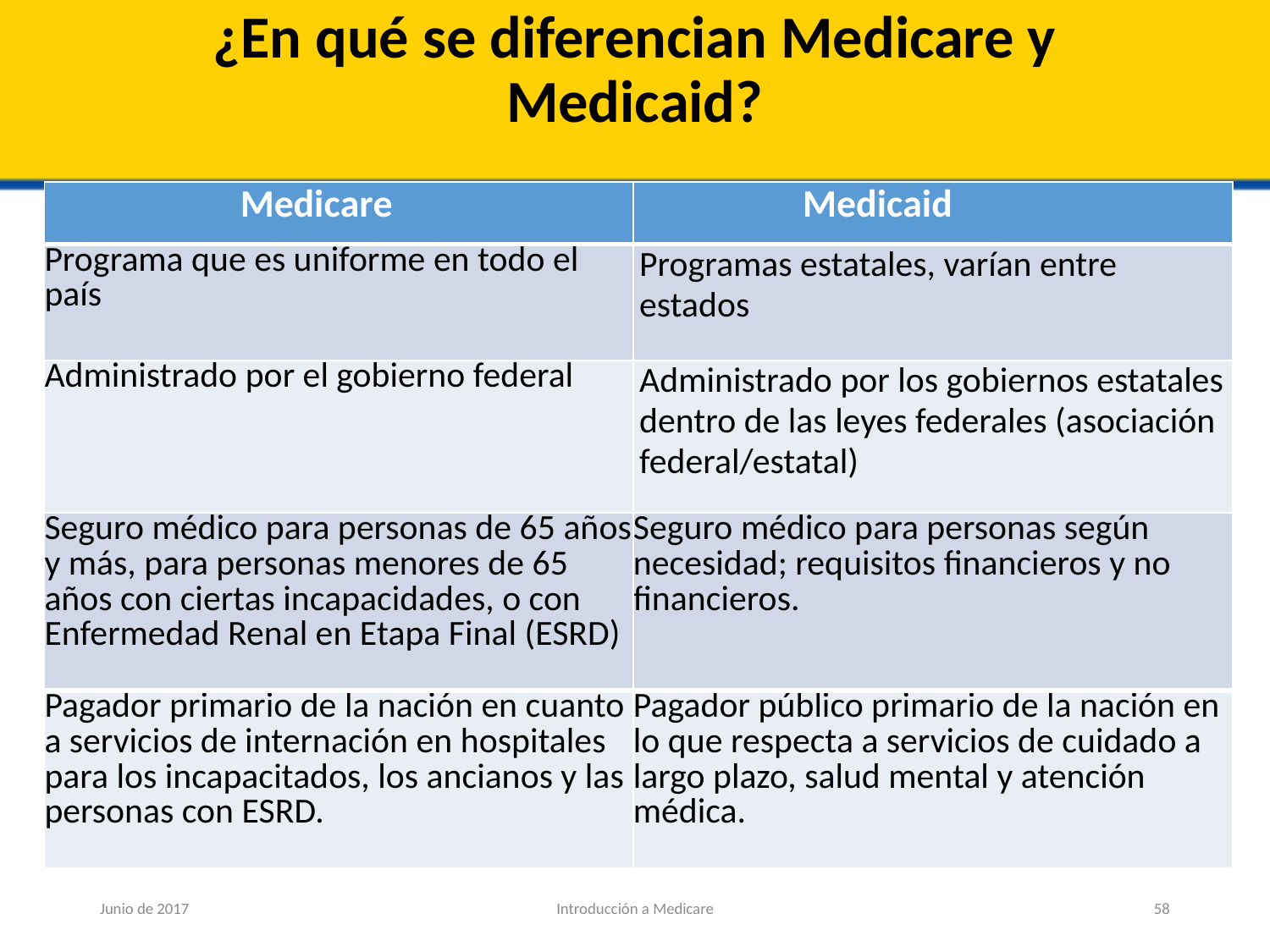

# ¿En qué se diferencian Medicare y Medicaid?
| Medicare | Medicaid |
| --- | --- |
| Programa que es uniforme en todo el país | Programas estatales, varían entre estados |
| Administrado por el gobierno federal | Administrado por los gobiernos estatales dentro de las leyes federales (asociación federal/estatal) |
| Seguro médico para personas de 65 años y más, para personas menores de 65 años con ciertas incapacidades, o con Enfermedad Renal en Etapa Final (ESRD) | Seguro médico para personas según necesidad; requisitos financieros y no financieros. |
| Pagador primario de la nación en cuanto a servicios de internación en hospitales para los incapacitados, los ancianos y las personas con ESRD. | Pagador público primario de la nación en lo que respecta a servicios de cuidado a largo plazo, salud mental y atención médica. |
Junio de 2017
Introducción a Medicare
58